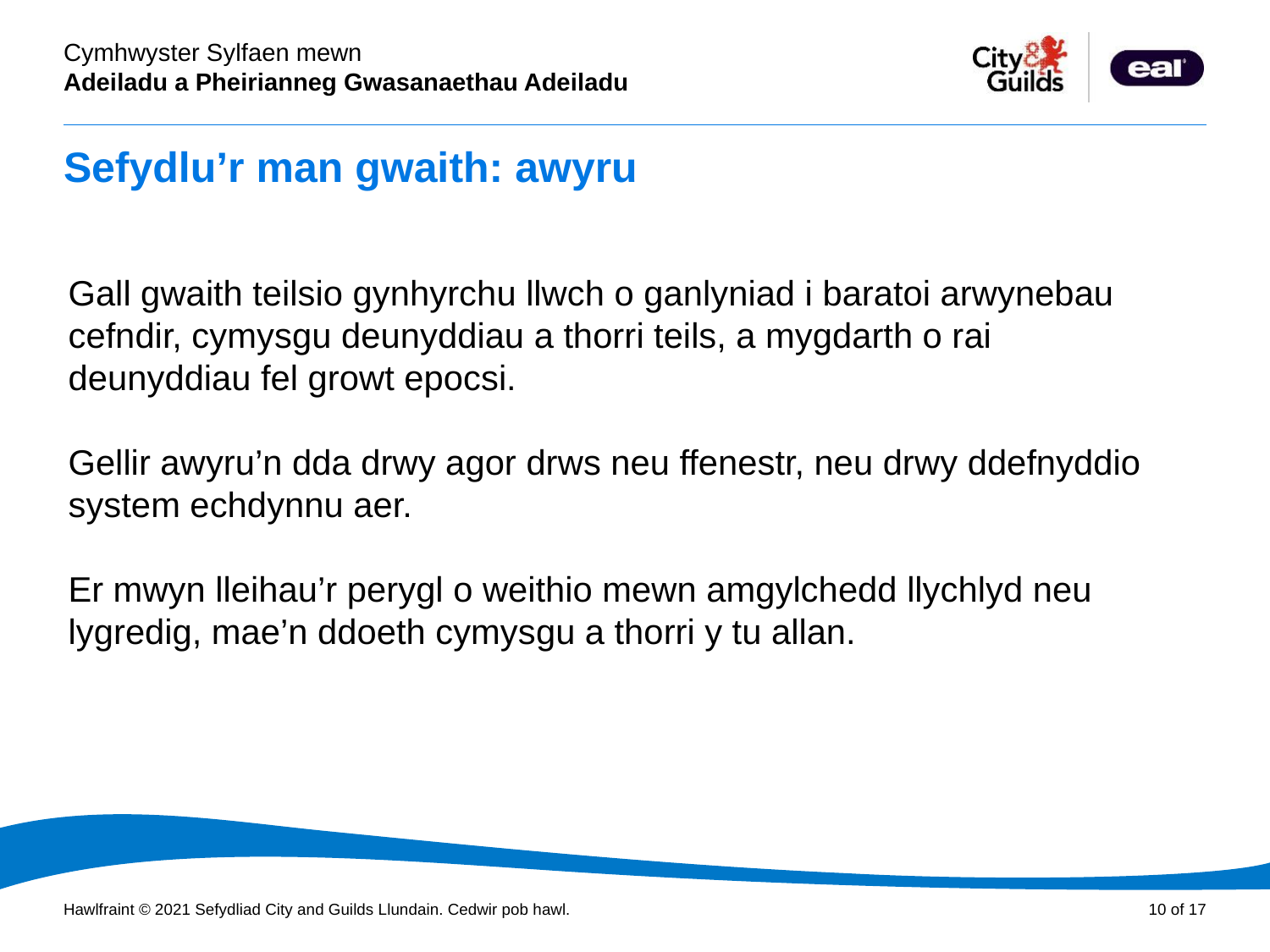

# Sefydlu’r man gwaith: awyru
Gall gwaith teilsio gynhyrchu llwch o ganlyniad i baratoi arwynebau cefndir, cymysgu deunyddiau a thorri teils, a mygdarth o rai deunyddiau fel growt epocsi.
Gellir awyru’n dda drwy agor drws neu ffenestr, neu drwy ddefnyddio system echdynnu aer.

Er mwyn lleihau’r perygl o weithio mewn amgylchedd llychlyd neu lygredig, mae’n ddoeth cymysgu a thorri y tu allan.